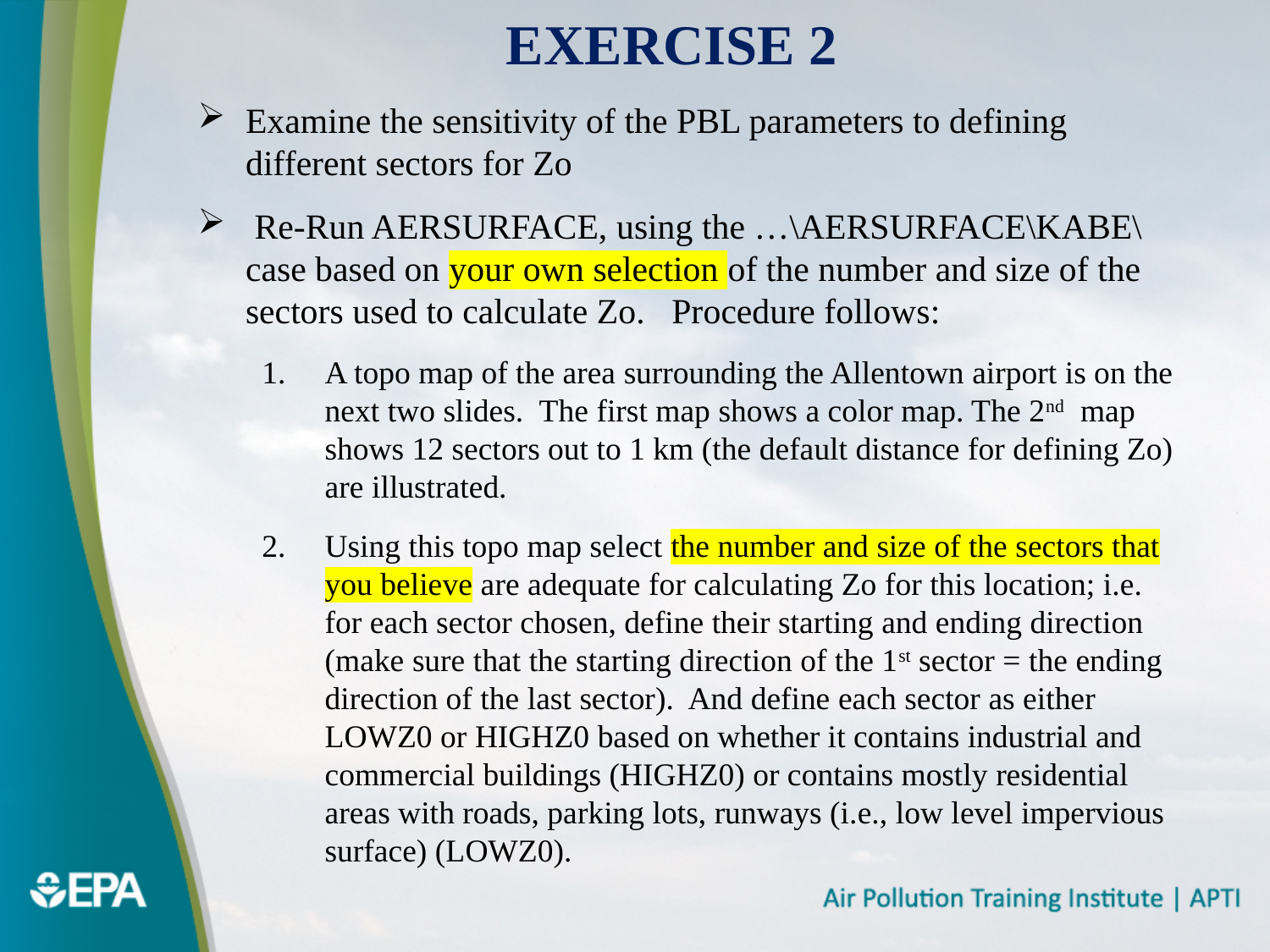

# Exercise 2
Examine the sensitivity of the PBL parameters to defining different sectors for Zo
 Re-Run AERSURFACE, using the …\AERSURFACE\KABE\ case based on your own selection of the number and size of the sectors used to calculate Zo.   Procedure follows:
A topo map of the area surrounding the Allentown airport is on the next two slides.  The first map shows a color map. The 2nd  map shows 12 sectors out to 1 km (the default distance for defining Zo) are illustrated.
Using this topo map select the number and size of the sectors that you believe are adequate for calculating Zo for this location; i.e. for each sector chosen, define their starting and ending direction (make sure that the starting direction of the 1st sector = the ending direction of the last sector).  And define each sector as either LOWZ0 or HIGHZ0 based on whether it contains industrial and commercial buildings (HIGHZ0) or contains mostly residential areas with roads, parking lots, runways (i.e., low level impervious surface) (LOWZ0).